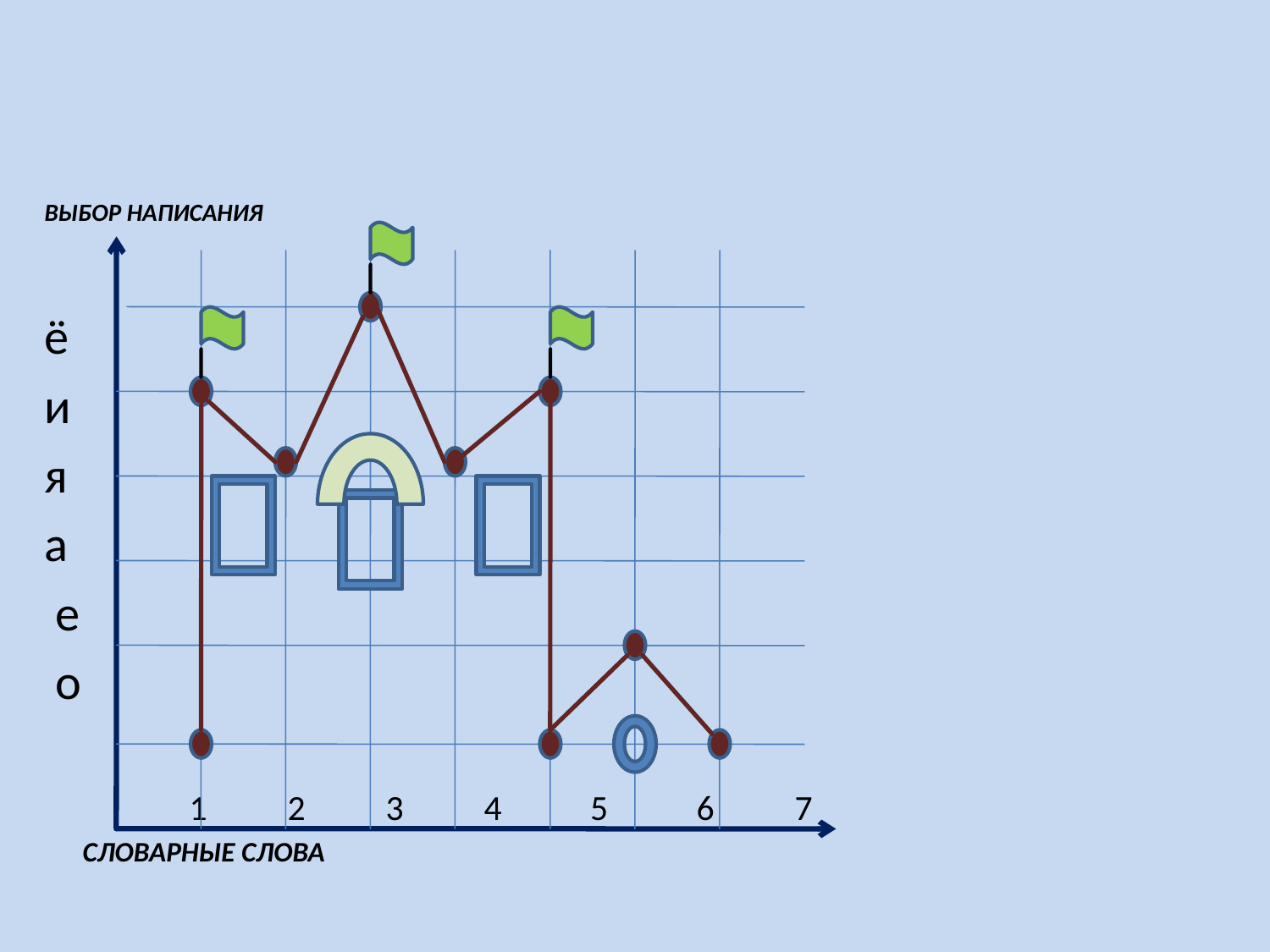

#
ВЫБОР НАПИСАНИЯ

ё
и
я
а
 е
 о

                  1          2          3          4           5           6          7
      СЛОВАРНЫЕ СЛОВА